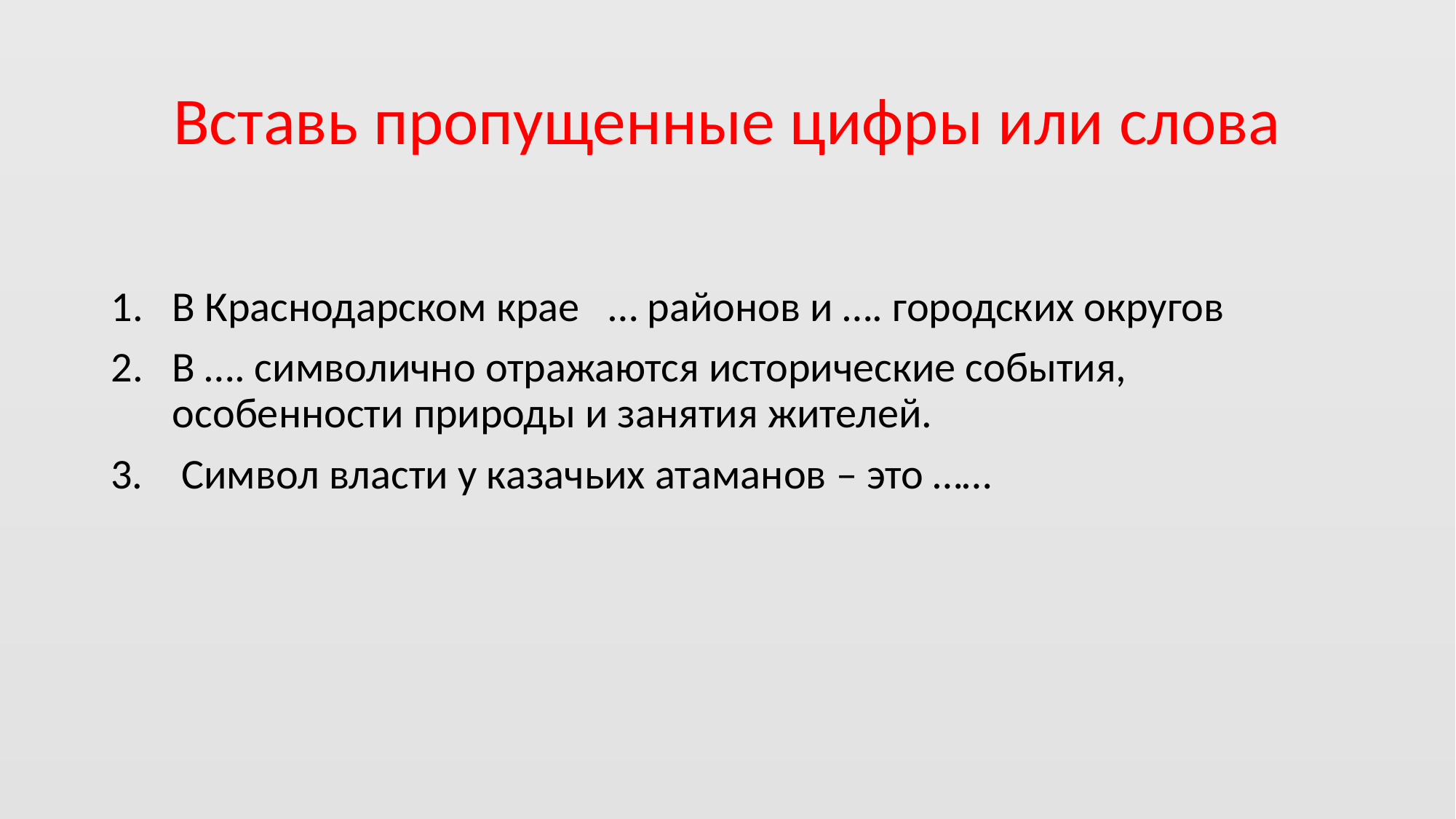

# Вставь пропущенные цифры или слова

В Краснодарском крае   … районов и …. городских округов
В …. символично отражаются исторические события, особенности природы и занятия жителей.
3.    Символ власти у казачьих атаманов – это ……